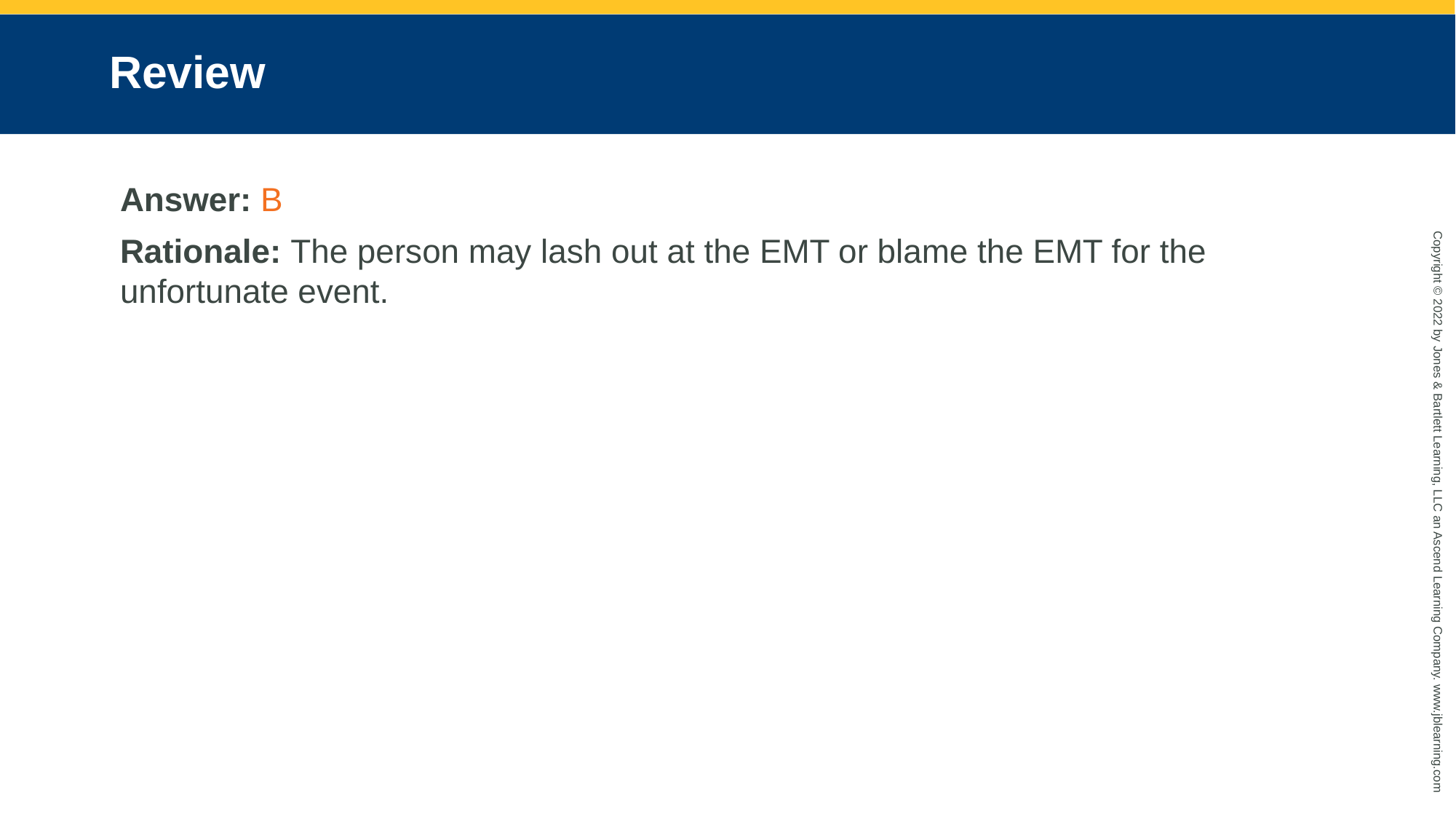

# Review
Answer: B
Rationale: The person may lash out at the EMT or blame the EMT for the unfortunate event.